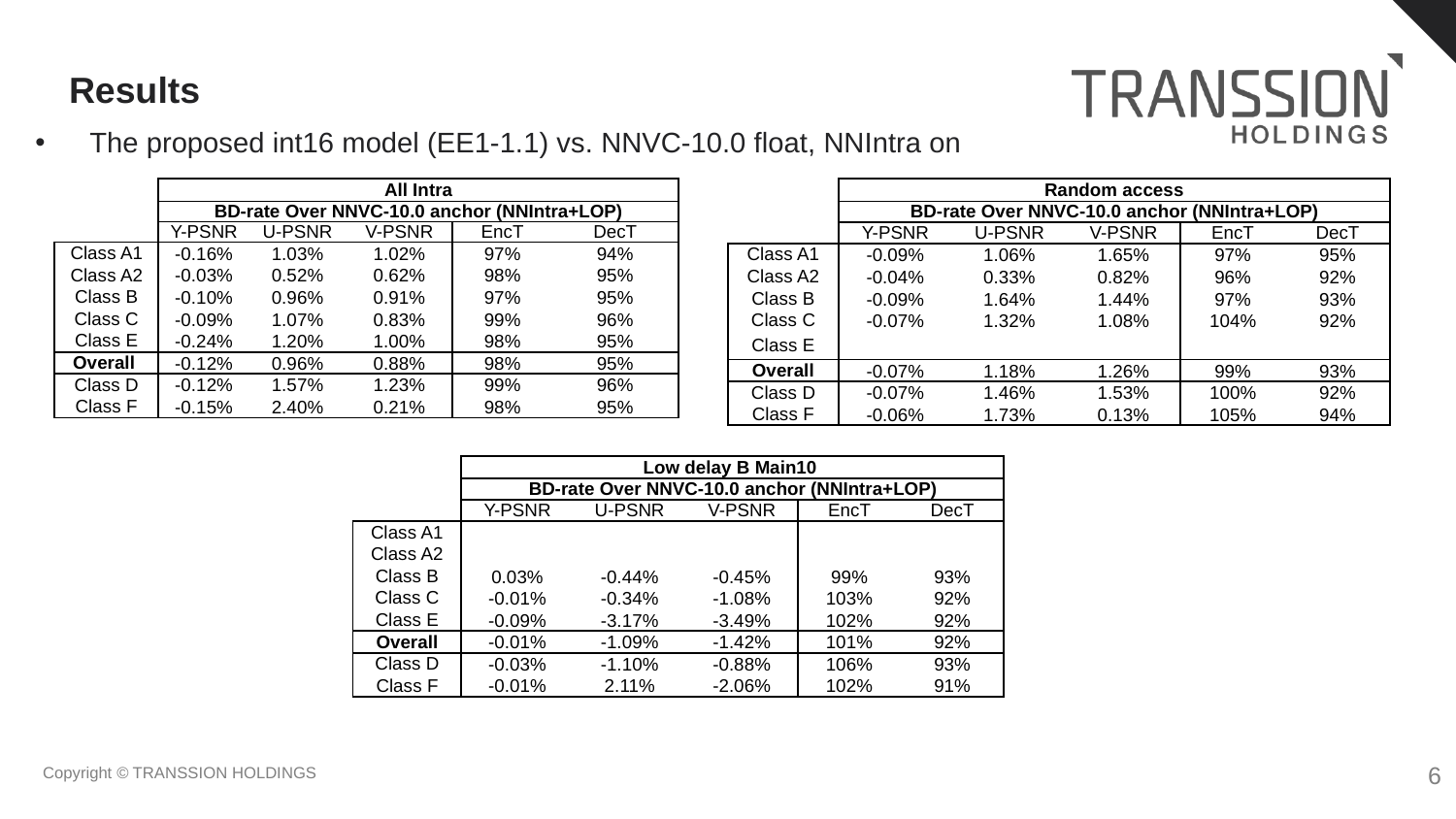

# Results
The proposed int16 model (EE1-1.1) vs. NNVC-10.0 float, NNIntra on

|  | All Intra |  |  |  |  |
| --- | --- | --- | --- | --- | --- |
|  | BD-rate Over NNVC-10.0 anchor (NNIntra+LOP) |  |  |  |  |
|  | Y-PSNR | U-PSNR | V-PSNR | EncT | DecT |
| Class A1 | -0.16% | 1.03% | 1.02% | 97% | 94% |
| Class A2 | -0.03% | 0.52% | 0.62% | 98% | 95% |
| Class B | -0.10% | 0.96% | 0.91% | 97% | 95% |
| Class C | -0.09% | 1.07% | 0.83% | 99% | 96% |
| Class E | -0.24% | 1.20% | 1.00% | 98% | 95% |
| Overall | -0.12% | 0.96% | 0.88% | 98% | 95% |
| Class D | -0.12% | 1.57% | 1.23% | 99% | 96% |
| Class F | -0.15% | 2.40% | 0.21% | 98% | 95% |
|  | Random access |  |  |  |  |
| --- | --- | --- | --- | --- | --- |
|  | BD-rate Over NNVC-10.0 anchor (NNIntra+LOP) |  |  |  |  |
|  | Y-PSNR | U-PSNR | V-PSNR | EncT | DecT |
| Class A1 | -0.09% | 1.06% | 1.65% | 97% | 95% |
| Class A2 | -0.04% | 0.33% | 0.82% | 96% | 92% |
| Class B | -0.09% | 1.64% | 1.44% | 97% | 93% |
| Class C | -0.07% | 1.32% | 1.08% | 104% | 92% |
| Class E |  |  |  |  |  |
| Overall | -0.07% | 1.18% | 1.26% | 99% | 93% |
| Class D | -0.07% | 1.46% | 1.53% | 100% | 92% |
| Class F | -0.06% | 1.73% | 0.13% | 105% | 94% |
|  | Low delay B Main10 |  |  |  |  |
| --- | --- | --- | --- | --- | --- |
|  | BD-rate Over NNVC-10.0 anchor (NNIntra+LOP) |  |  |  |  |
|  | Y-PSNR | U-PSNR | V-PSNR | EncT | DecT |
| Class A1 |  |  |  |  |  |
| Class A2 |  |  |  |  |  |
| Class B | 0.03% | -0.44% | -0.45% | 99% | 93% |
| Class C | -0.01% | -0.34% | -1.08% | 103% | 92% |
| Class E | -0.09% | -3.17% | -3.49% | 102% | 92% |
| Overall | -0.01% | -1.09% | -1.42% | 101% | 92% |
| Class D | -0.03% | -1.10% | -0.88% | 106% | 93% |
| Class F | -0.01% | 2.11% | -2.06% | 102% | 91% |
6